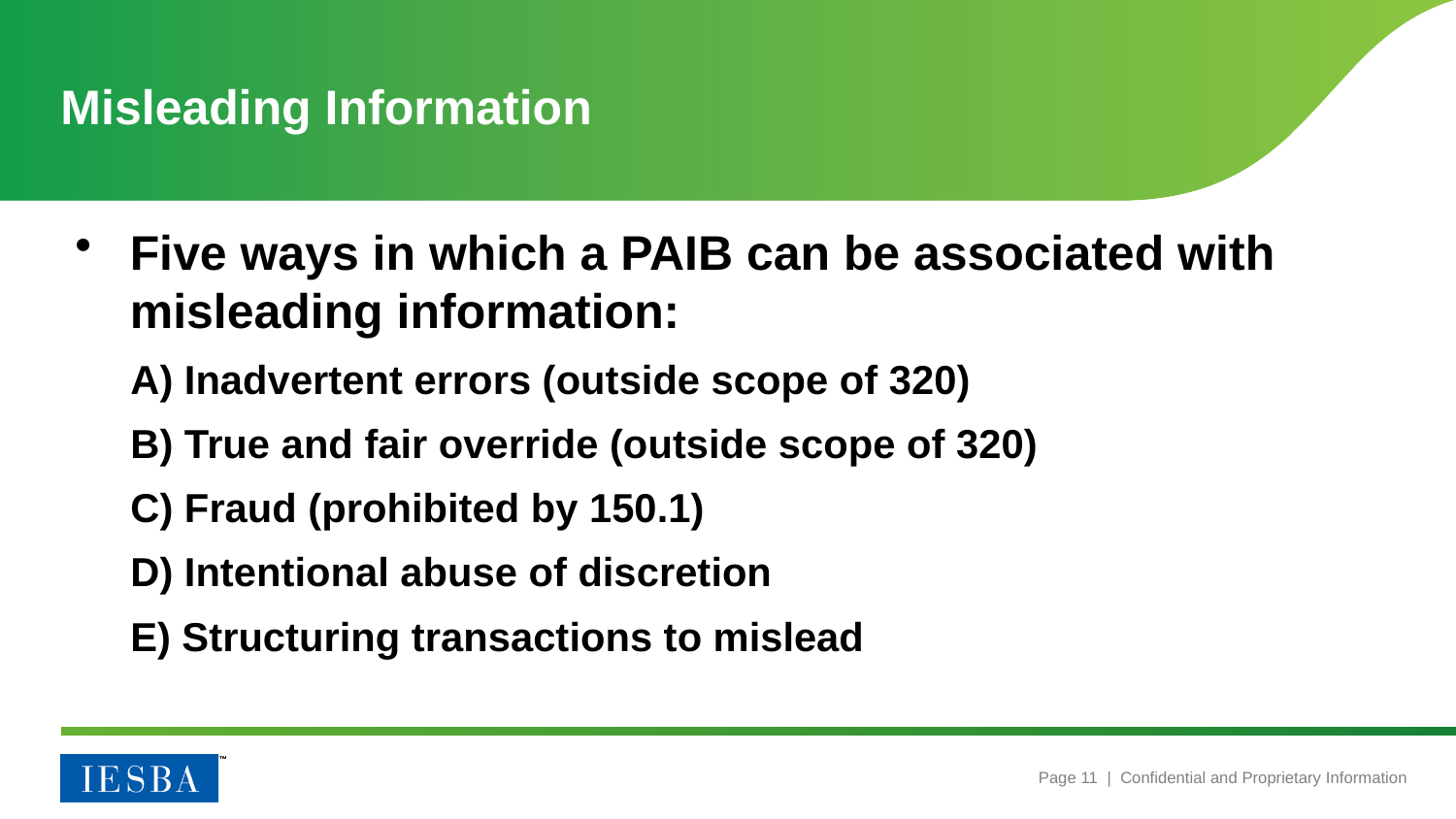

# Misleading Information
Five ways in which a PAIB can be associated with misleading information:
A) Inadvertent errors (outside scope of 320)
B) True and fair override (outside scope of 320)
C) Fraud (prohibited by 150.1)
D) Intentional abuse of discretion
E) Structuring transactions to mislead